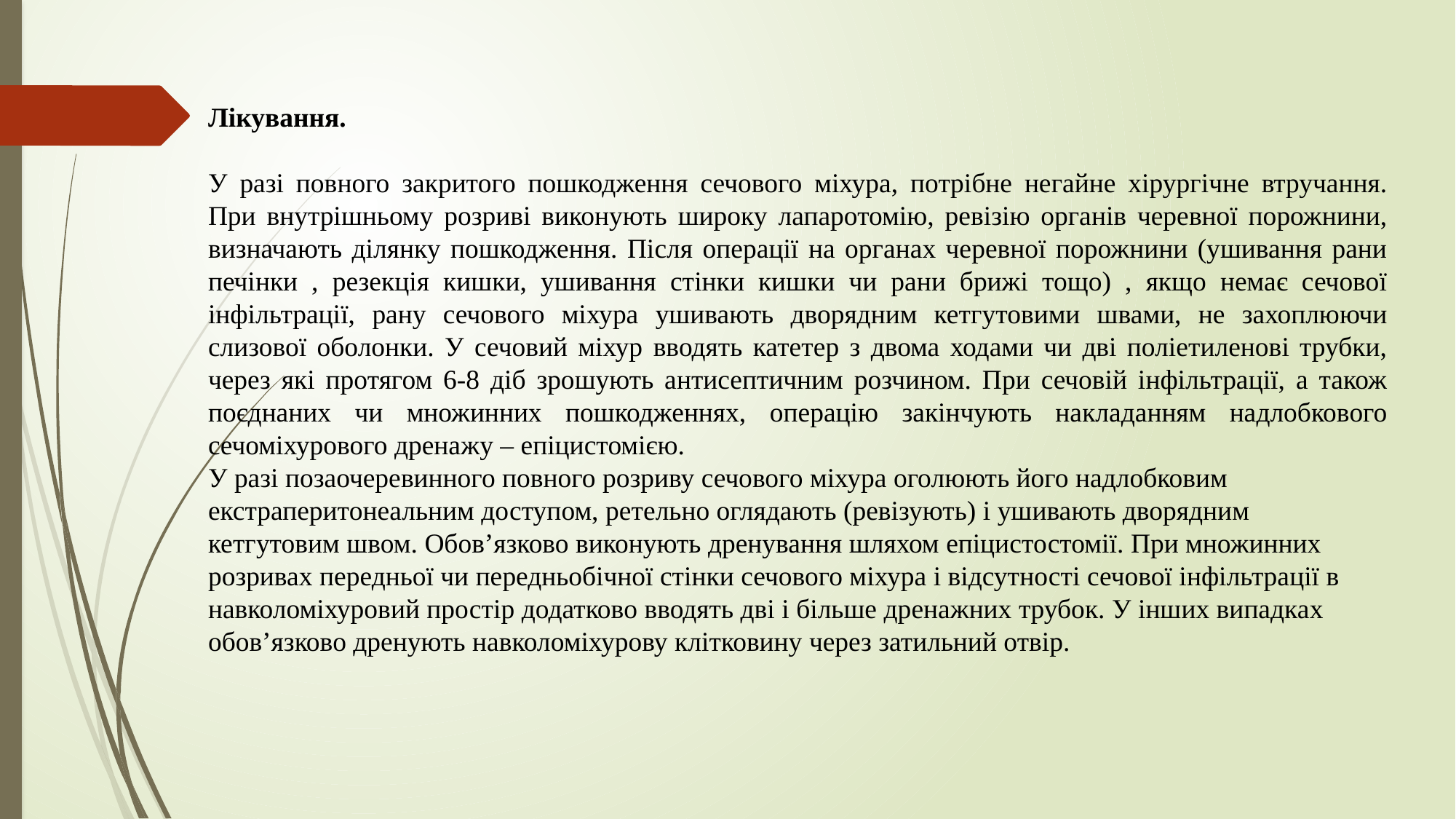

Лікування.

У разі повного закритого пошкодження сечового міхура, потрібне негайне хірургічне втручання. При внутрішньому розриві виконують широку лапаротомію, ревізію органів черевної порожнини, визначають ділянку пошкодження. Після операції на органах черевної порожнини (ушивання рани печінки , резекція кишки, ушивання стінки кишки чи рани брижі тощо) , якщо немає сечової інфільтрації, рану сечового міхура ушивають дворядним кетгутовими швами, не захоплюючи слизової оболонки. У сечовий міхур вводять катетер з двома ходами чи дві поліетиленові трубки, через які протягом 6-8 діб зрошують антисептичним розчином. При сечовій інфільтрації, а також поєднаних чи множинних пошкодженнях, операцію закінчують накладанням надлобкового сечоміхурового дренажу – епіцистомією.
У разі позаочеревинного повного розриву сечового міхура оголюють його надлобковим екстраперитонеальним доступом, ретельно оглядають (ревізують) і ушивають дворядним кетгутовим швом. Обов’язково виконують дренування шляхом епіцистостомії. При множинних розривах передньої чи передньобічної стінки сечового міхура і відсутності сечової інфільтрації в навколоміхуровий простір додатково вводять дві і більше дренажних трубок. У інших випадках обов’язково дренують навколоміхурову клітковину через затильний отвір.